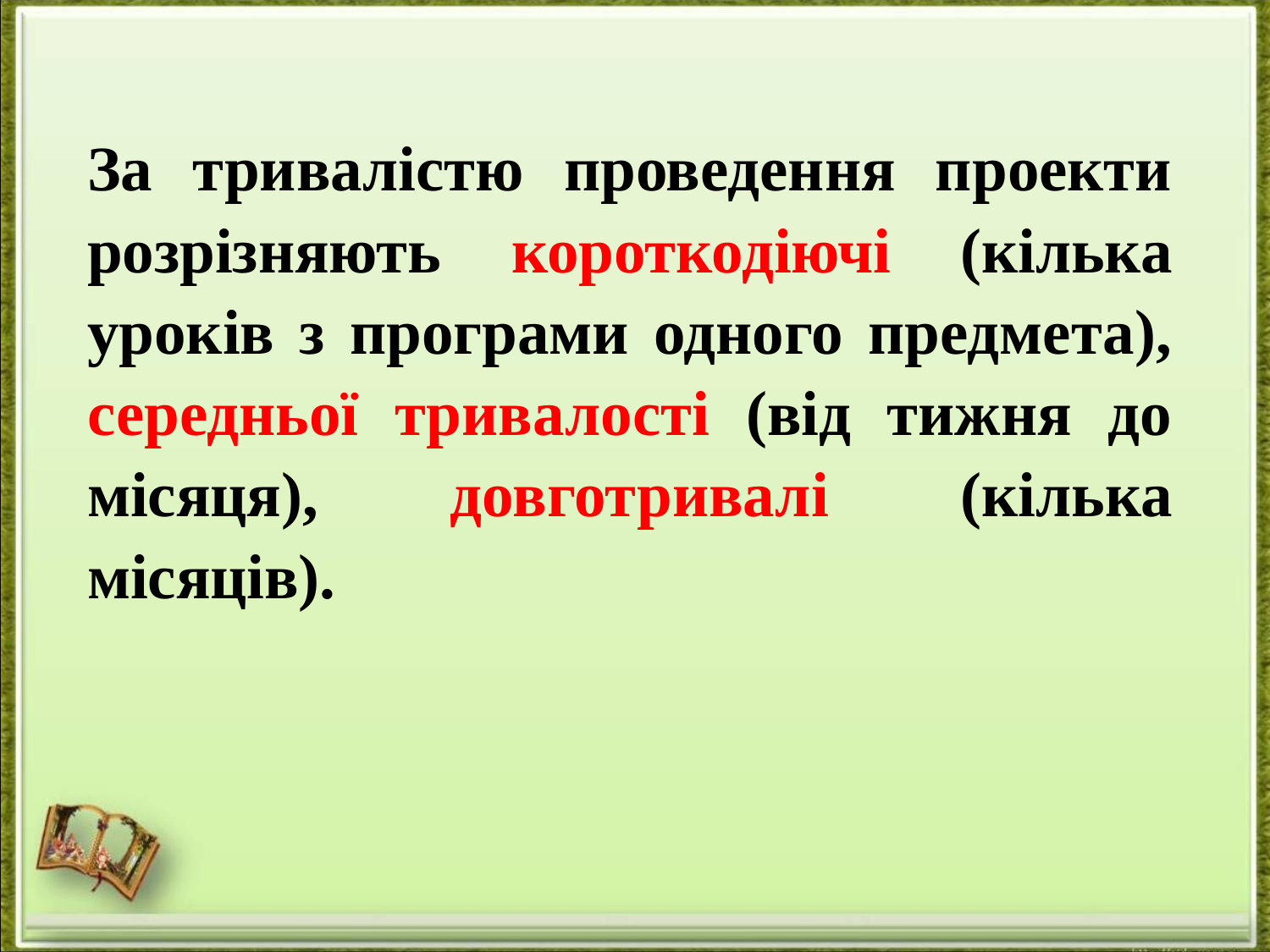

За тривалістю проведення проекти розрізняють короткодіючі (кілька уроків з програми одного предмета), середньої тривалості (від тижня до місяця), довготривалі (кілька місяців).